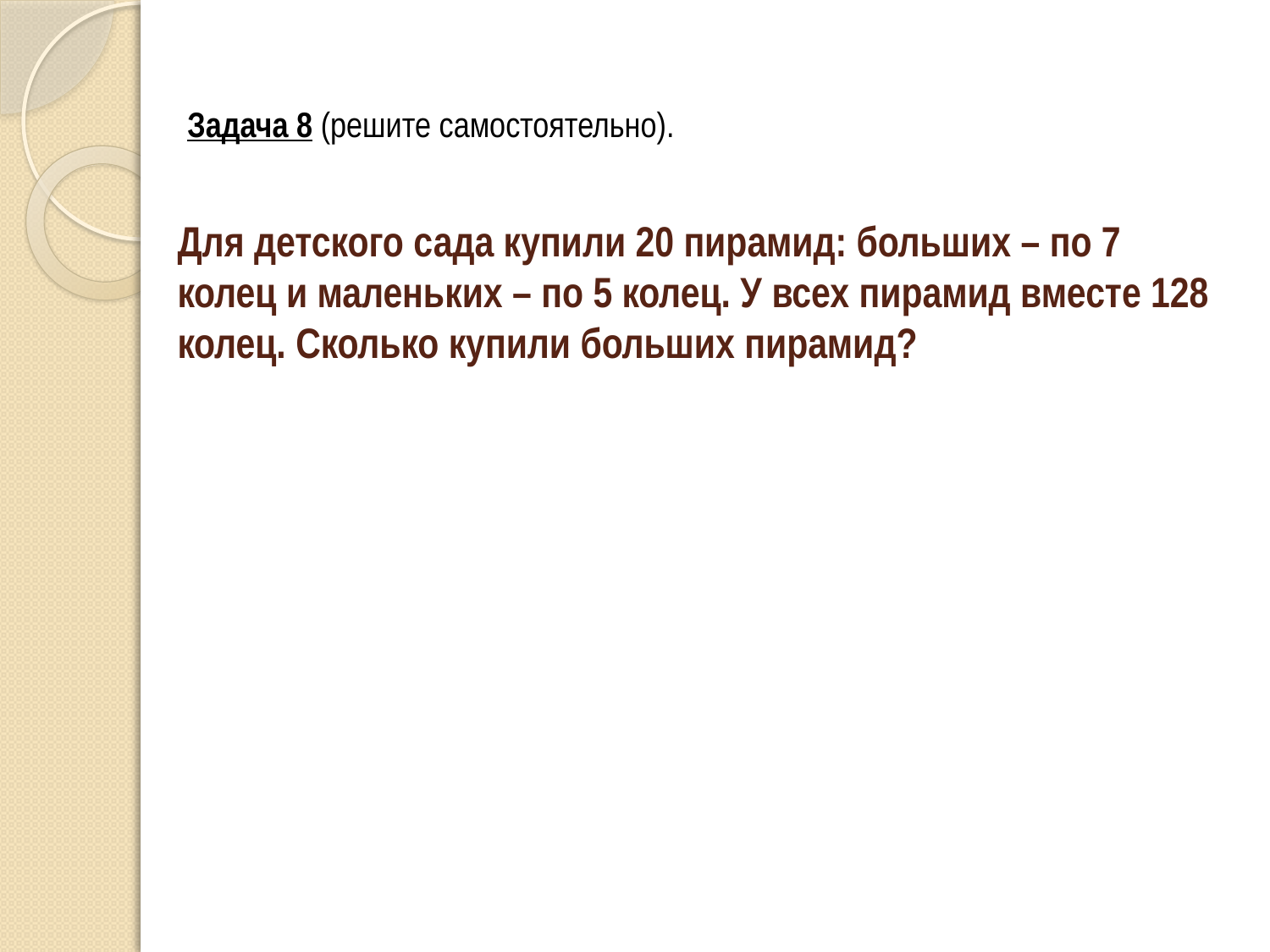

Задача 8 (решите самостоятельно).
# Для детского сада купили 20 пирамид: больших – по 7 колец и маленьких – по 5 колец. У всех пирамид вместе 128 колец. Сколько купили больших пирамид?